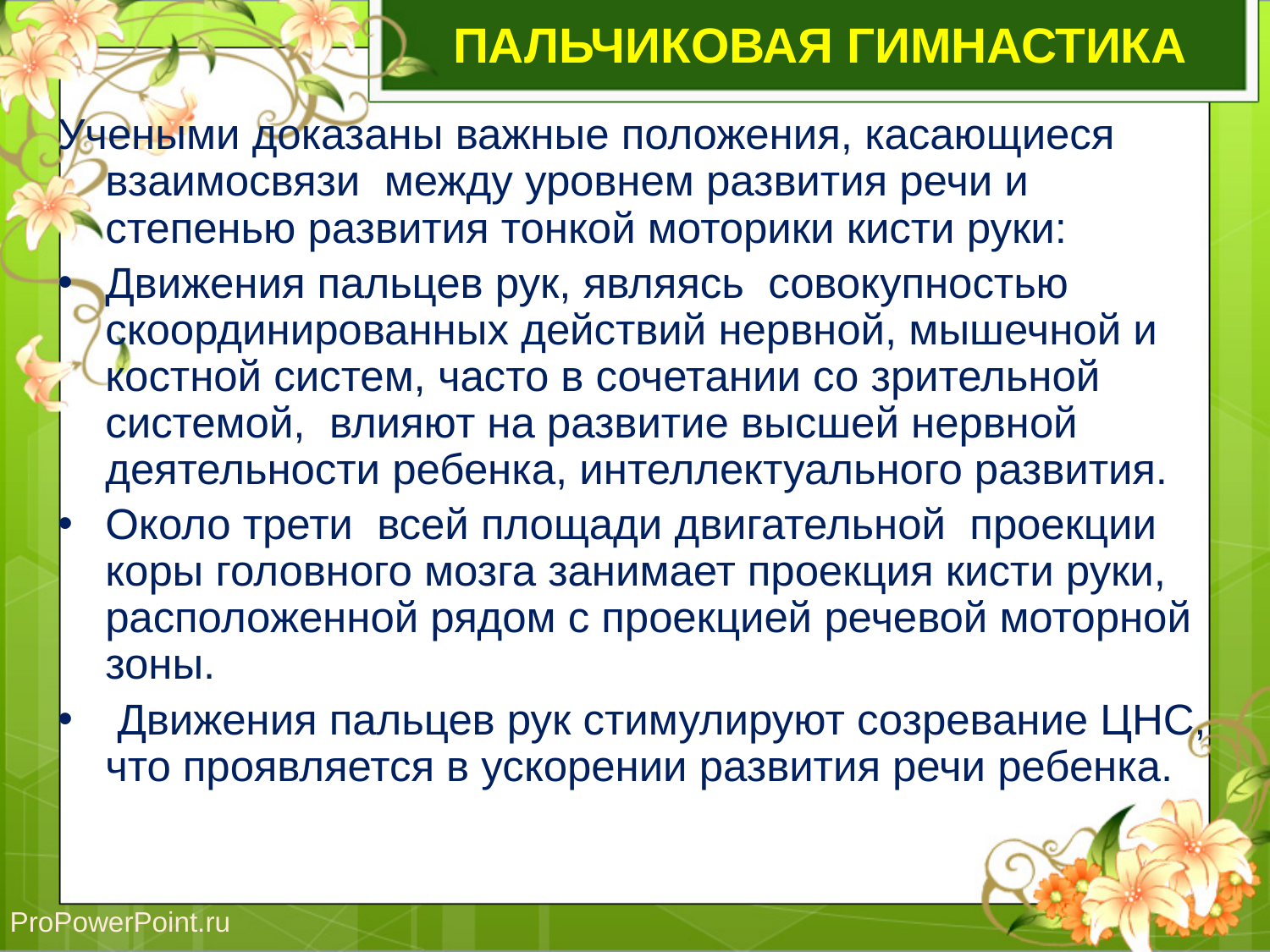

# ПАЛЬЧИКОВАЯ ГИМНАСТИКА
Учеными доказаны важные положения, касающиеся  взаимосвязи  между уровнем развития речи и степенью развития тонкой моторики кисти руки:
Движения пальцев рук, являясь  совокупностью скоординированных действий нервной, мышечной и костной систем, часто в сочетании со зрительной системой,  влияют на развитие высшей нервной деятельности ребенка, интеллектуального развития.
Около трети  всей площади двигательной  проекции коры головного мозга занимает проекция кисти руки,  расположенной рядом с проекцией речевой моторной зоны.
 Движения пальцев рук стимулируют созревание ЦНС,  что проявляется в ускорении развития речи ребенка.